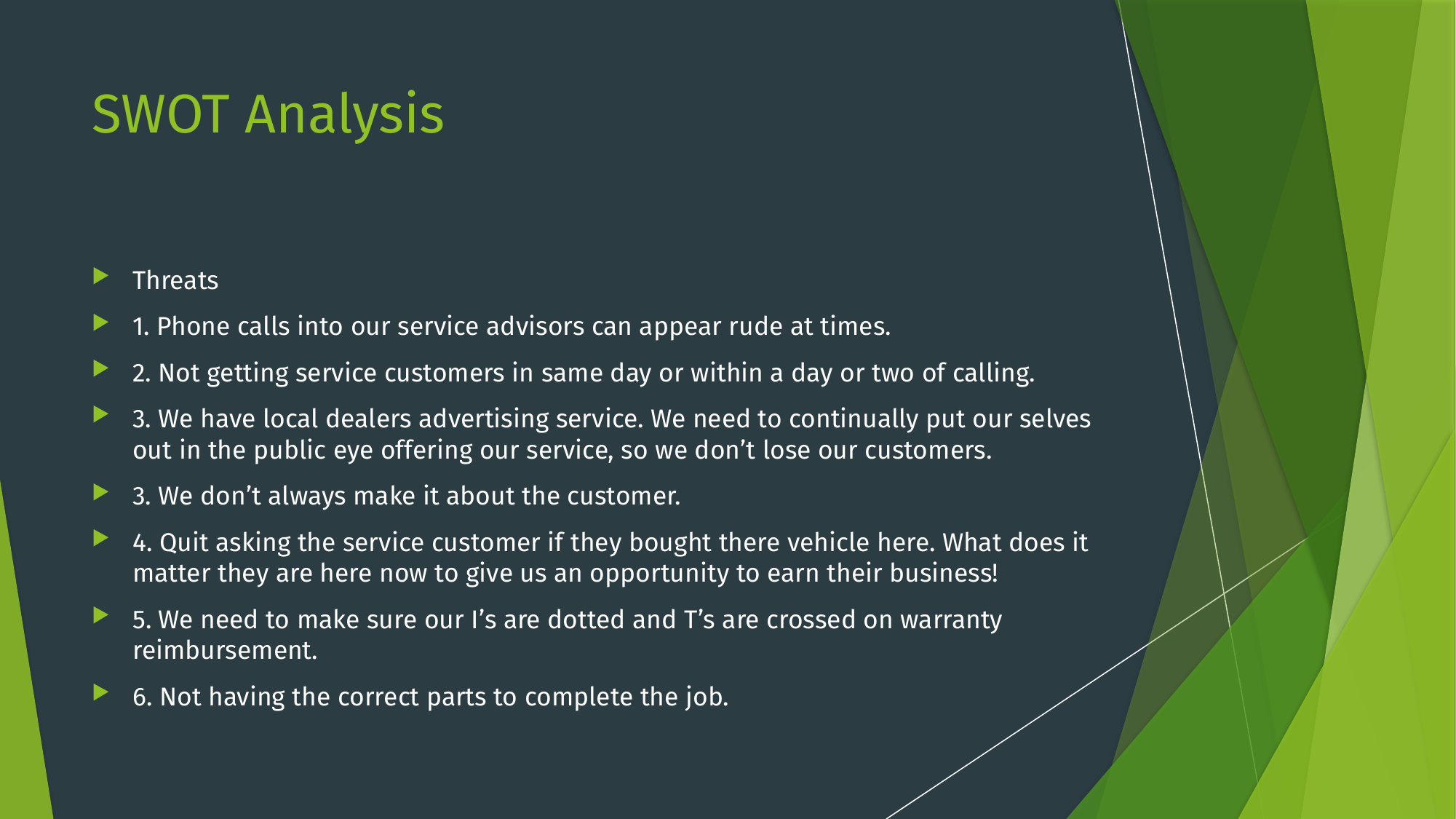

# SWOT Analysis
Threats
1. Phone calls into our service advisors can appear rude at times.
2. Not getting service customers in same day or within a day or two of calling.
3. We have local dealers advertising service. We need to continually put our selves out in the public eye offering our service, so we don’t lose our customers.
3. We don’t always make it about the customer.
4. Quit asking the service customer if they bought there vehicle here. What does it matter they are here now to give us an opportunity to earn their business!
5. We need to make sure our I’s are dotted and T’s are crossed on warranty reimbursement.
6. Not having the correct parts to complete the job.